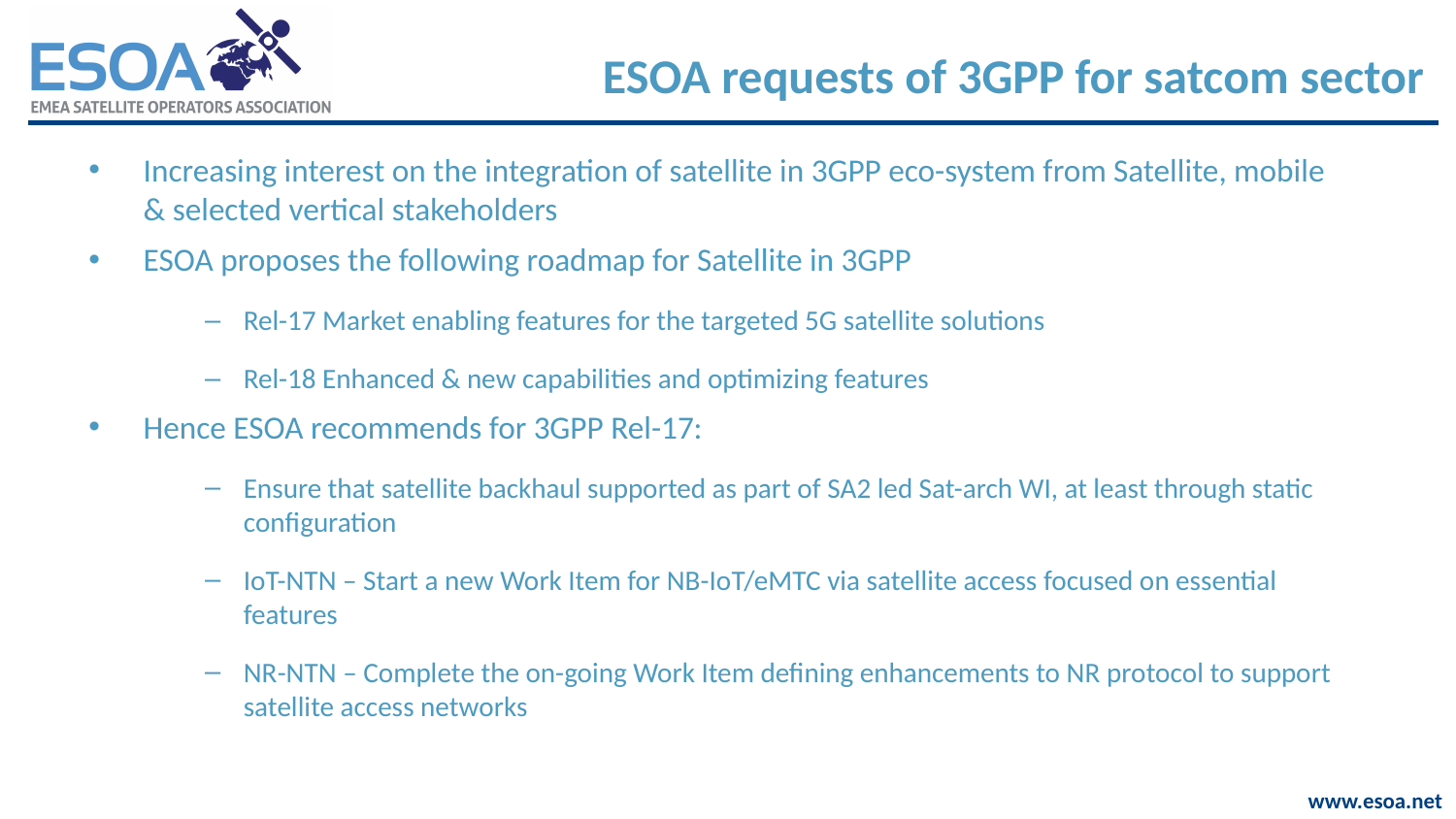

ESOA requests of 3GPP for satcom sector
Increasing interest on the integration of satellite in 3GPP eco-system from Satellite, mobile & selected vertical stakeholders
ESOA proposes the following roadmap for Satellite in 3GPP
Rel-17 Market enabling features for the targeted 5G satellite solutions
Rel-18 Enhanced & new capabilities and optimizing features
Hence ESOA recommends for 3GPP Rel-17:
Ensure that satellite backhaul supported as part of SA2 led Sat-arch WI, at least through static configuration
IoT-NTN – Start a new Work Item for NB-IoT/eMTC via satellite access focused on essential features
NR-NTN – Complete the on-going Work Item defining enhancements to NR protocol to support satellite access networks